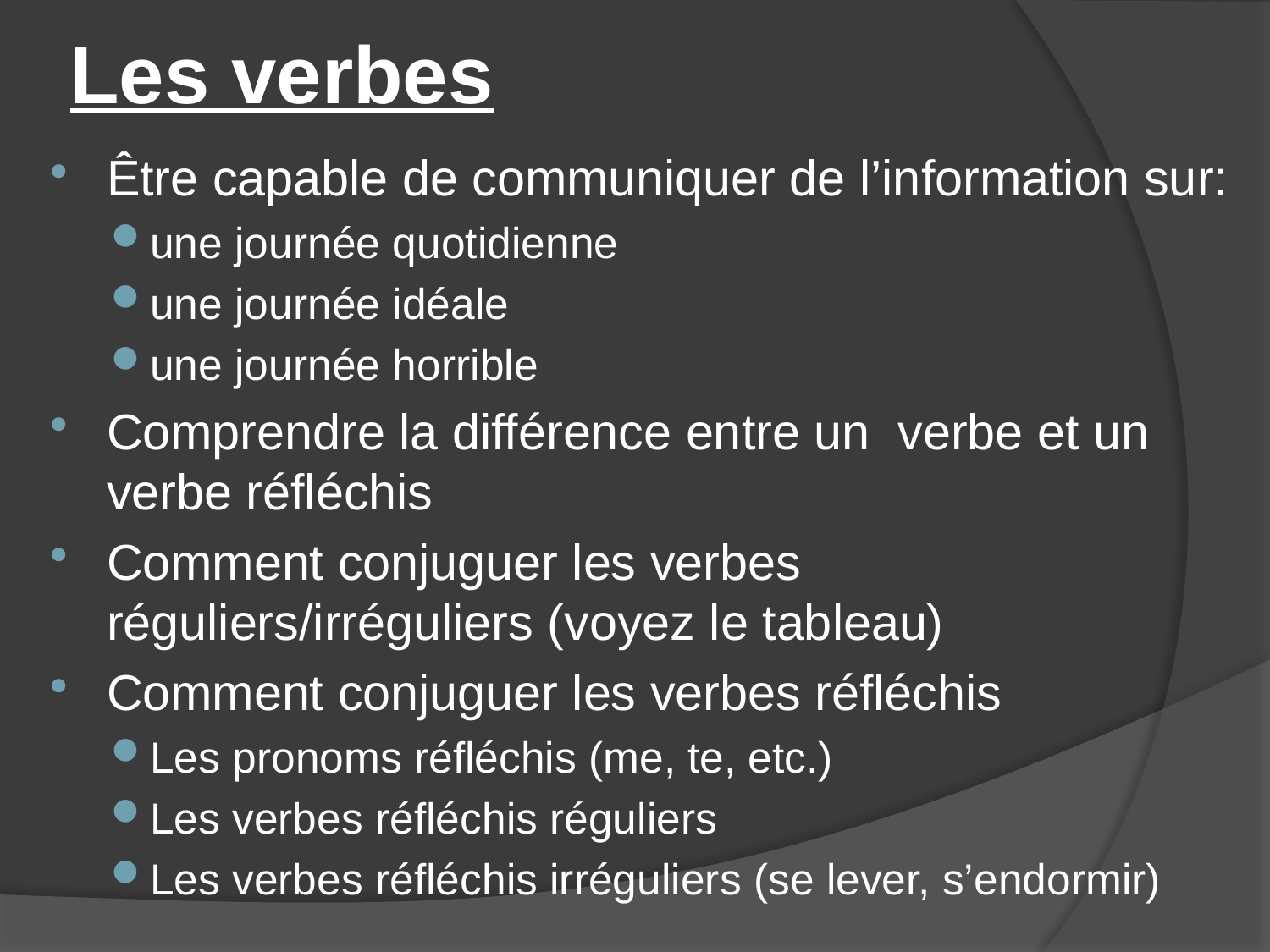

# Les verbes
Être capable de communiquer de l’information sur:
une journée quotidienne
une journée idéale
une journée horrible
Comprendre la différence entre un  verbe et un verbe réfléchis
Comment conjuguer les verbes réguliers/irréguliers (voyez le tableau)
Comment conjuguer les verbes réfléchis
Les pronoms réfléchis (me, te, etc.)
Les verbes réfléchis réguliers
Les verbes réfléchis irréguliers (se lever, s’endormir)